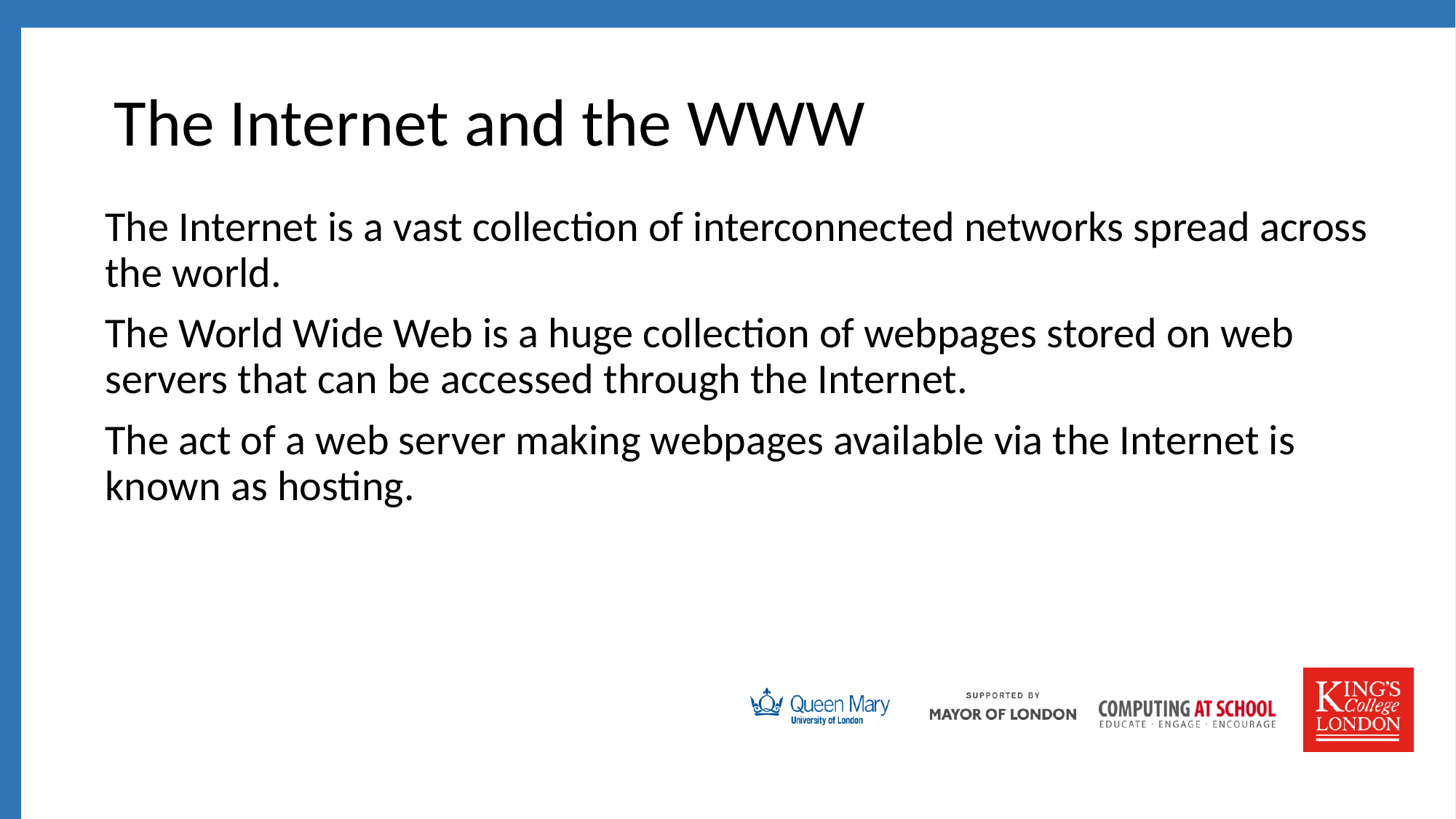

# The Internet and the WWW
The Internet is a vast collection of interconnected networks spread across the world.
The World Wide Web is a huge collection of webpages stored on web servers that can be accessed through the Internet.
The act of a web server making webpages available via the Internet is known as hosting.